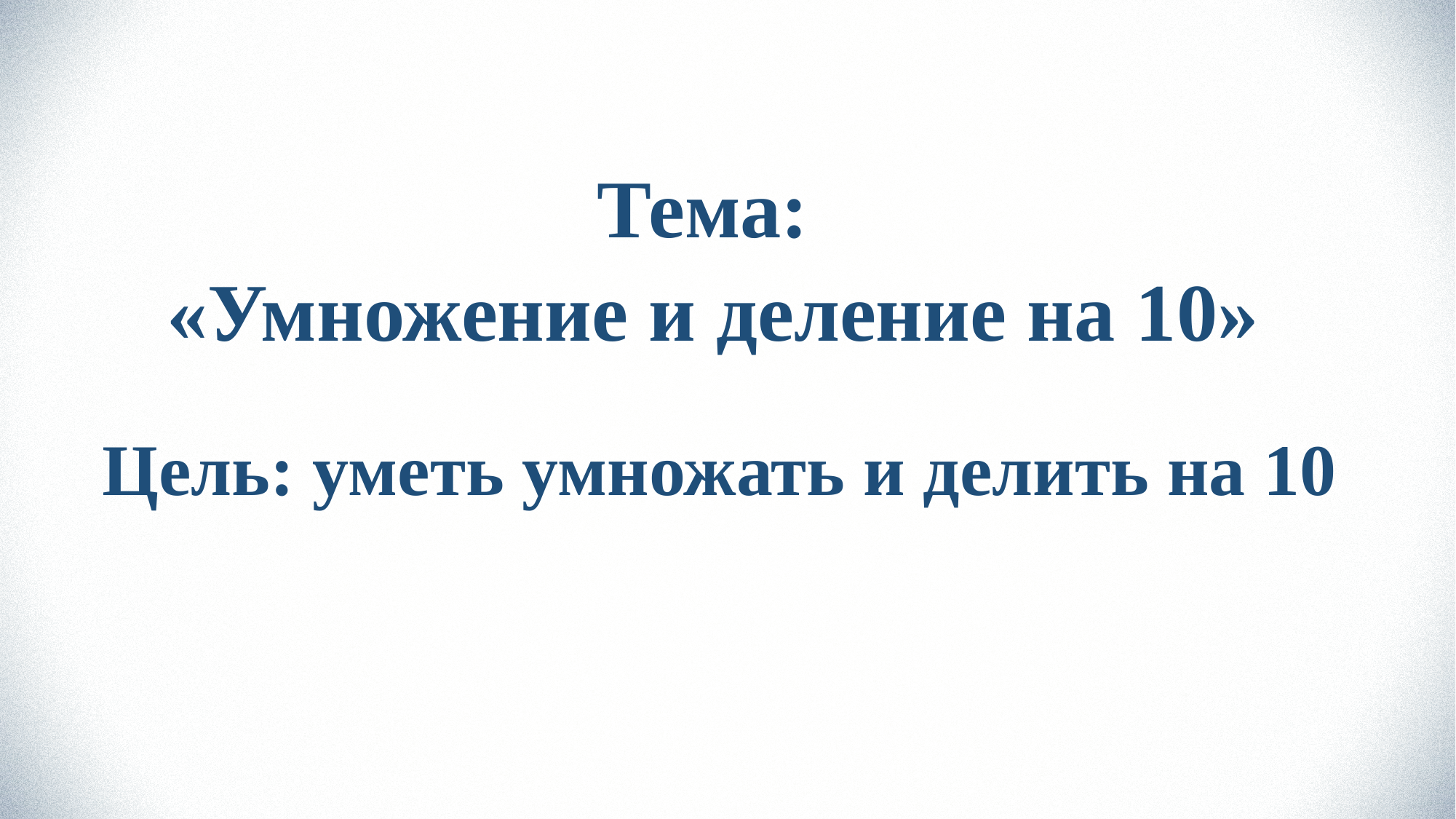

Тема:
«Умножение и деление на 10»
Цель: уметь умножать и делить на 10